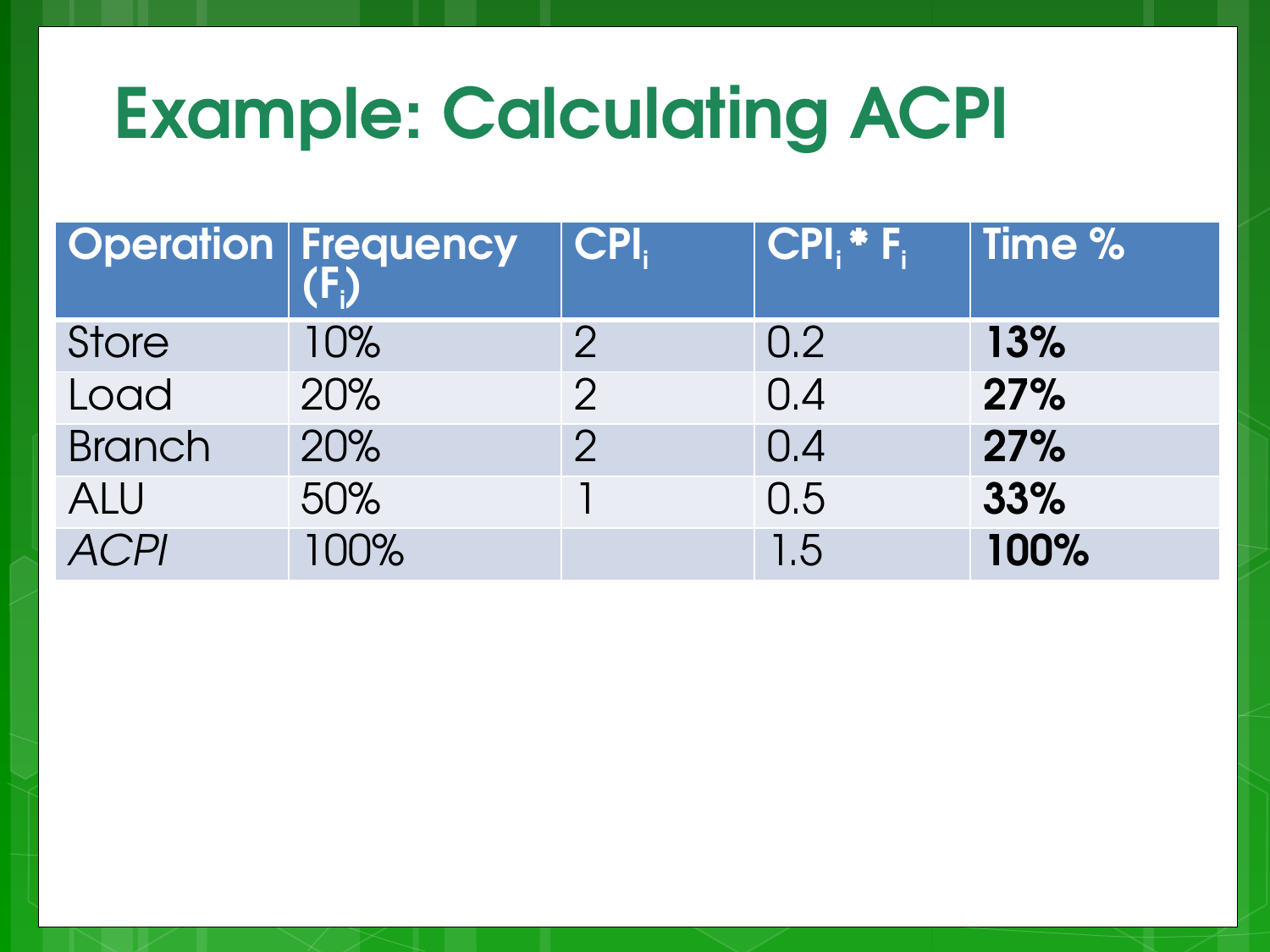

# Example: Calculating ACPI
| Operation | Frequency (Fi) | CPIi | CPIi \* Fi | Time % |
| --- | --- | --- | --- | --- |
| Store | 10% | 2 | 0.2 | 13% |
| Load | 20% | 2 | 0.4 | 27% |
| Branch | 20% | 2 | 0.4 | 27% |
| ALU | 50% | 1 | 0.5 | 33% |
| ACPI | 100% |  | 1.5 | 100% |